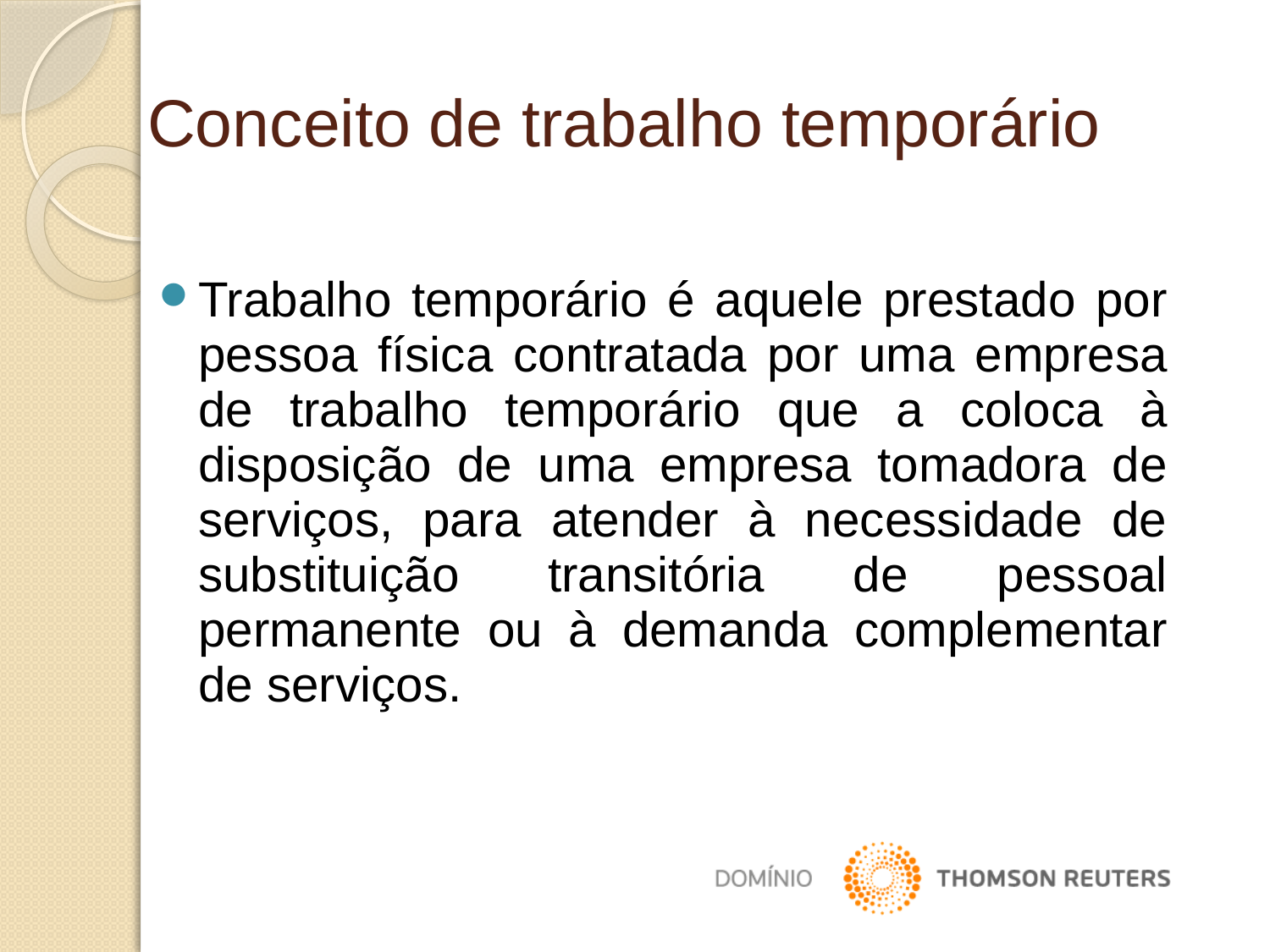

Conceito de trabalho temporário
Trabalho temporário é aquele prestado por pessoa física contratada por uma empresa de trabalho temporário que a coloca à disposição de uma empresa tomadora de serviços, para atender à necessidade de substituição transitória de pessoal permanente ou à demanda complementar de serviços.